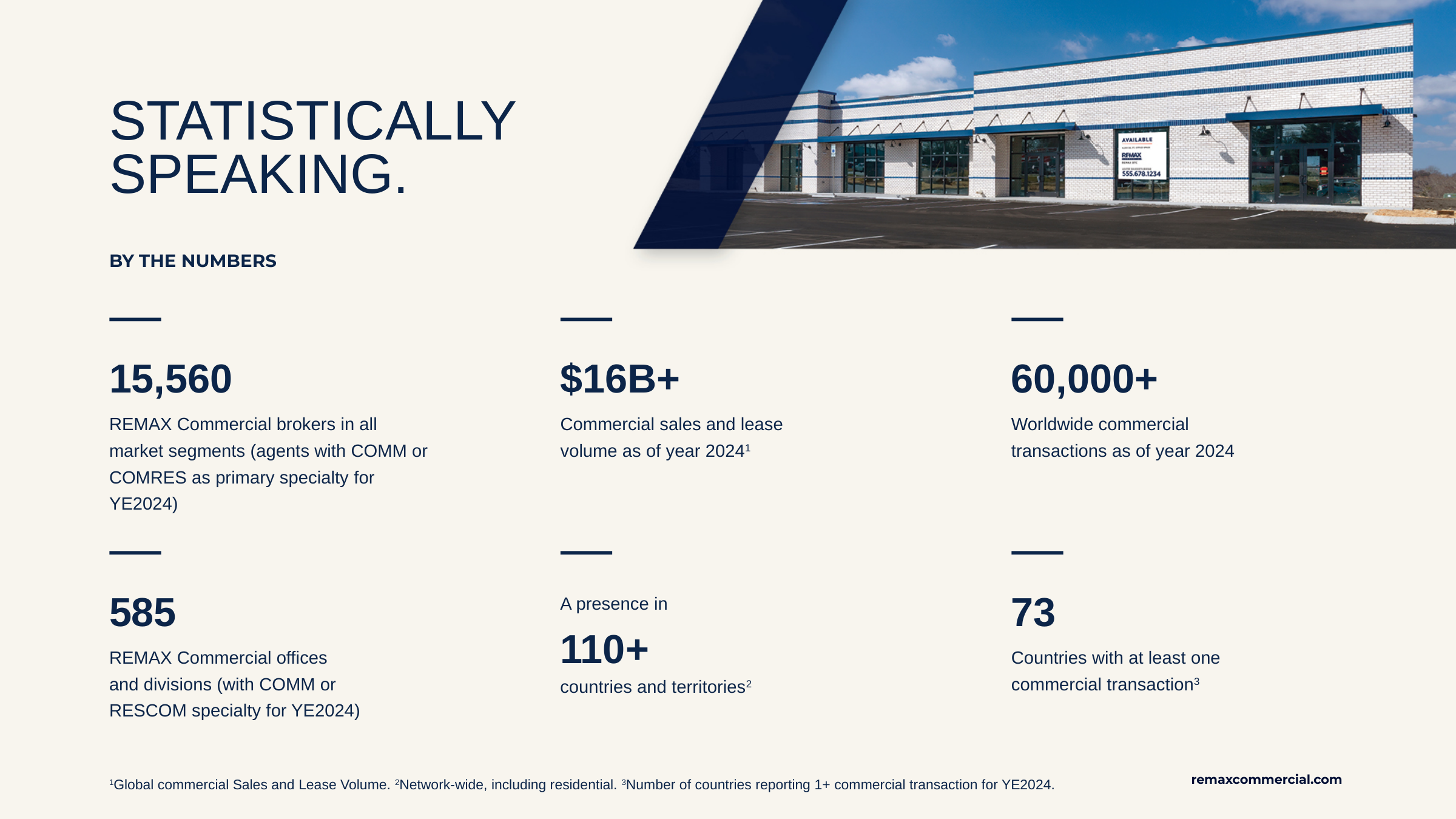

STATISTICALLY SPEAKING.
BY THE NUMBERS

15,560
$16B+
60,000+
REMAX Commercial brokers in all
market segments (agents with COMM or COMRES as primary specialty for YE2024)
Commercial sales and lease volume as of year 20241
Worldwide commercial
transactions as of year 2024

585
73
A presence in
110+
REMAX Commercial offices
and divisions (with COMM or
RESCOM specialty for YE2024)
Countries with at least one
commercial transaction3
countries and territories2
1Global commercial Sales and Lease Volume. 2Network-wide, including residential. 3Number of countries reporting 1+ commercial transaction for YE2024.